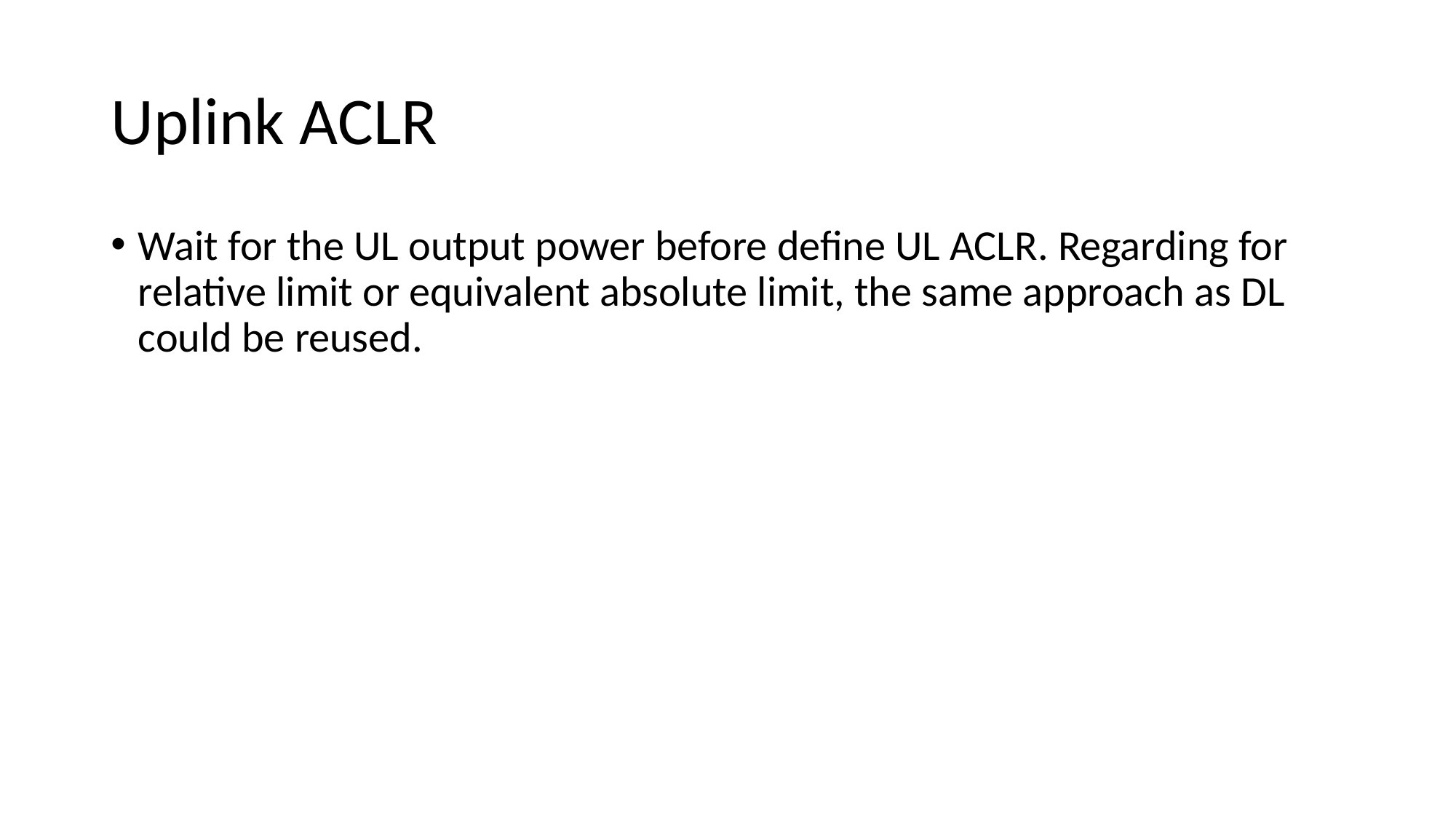

# Uplink ACLR
Wait for the UL output power before define UL ACLR. Regarding for relative limit or equivalent absolute limit, the same approach as DL could be reused.